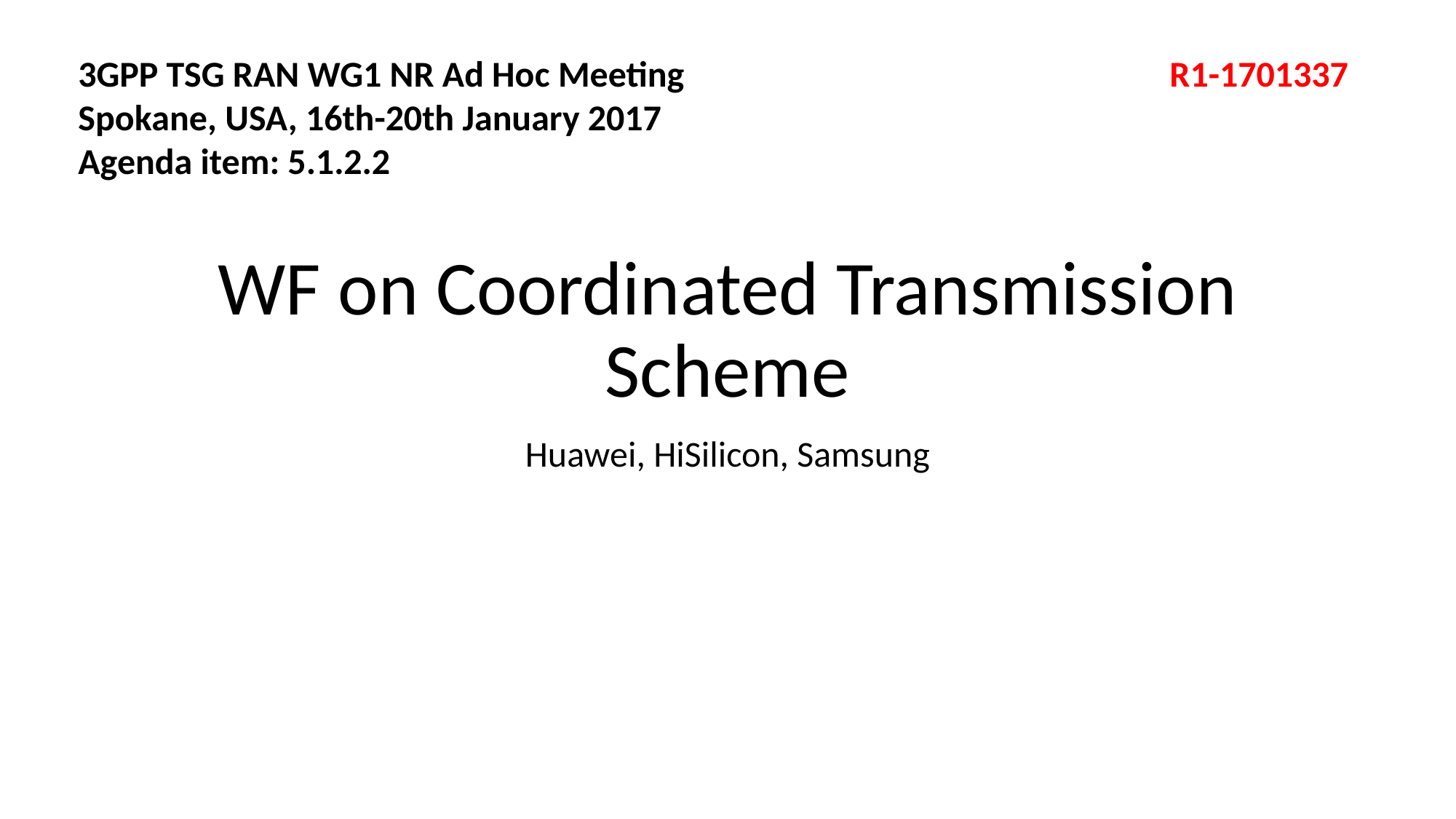

3GPP TSG RAN WG1 NR Ad Hoc Meeting 					R1-1701337
Spokane, USA, 16th-20th January 2017
Agenda item: 5.1.2.2
# WF on Coordinated Transmission Scheme
Huawei, HiSilicon, Samsung